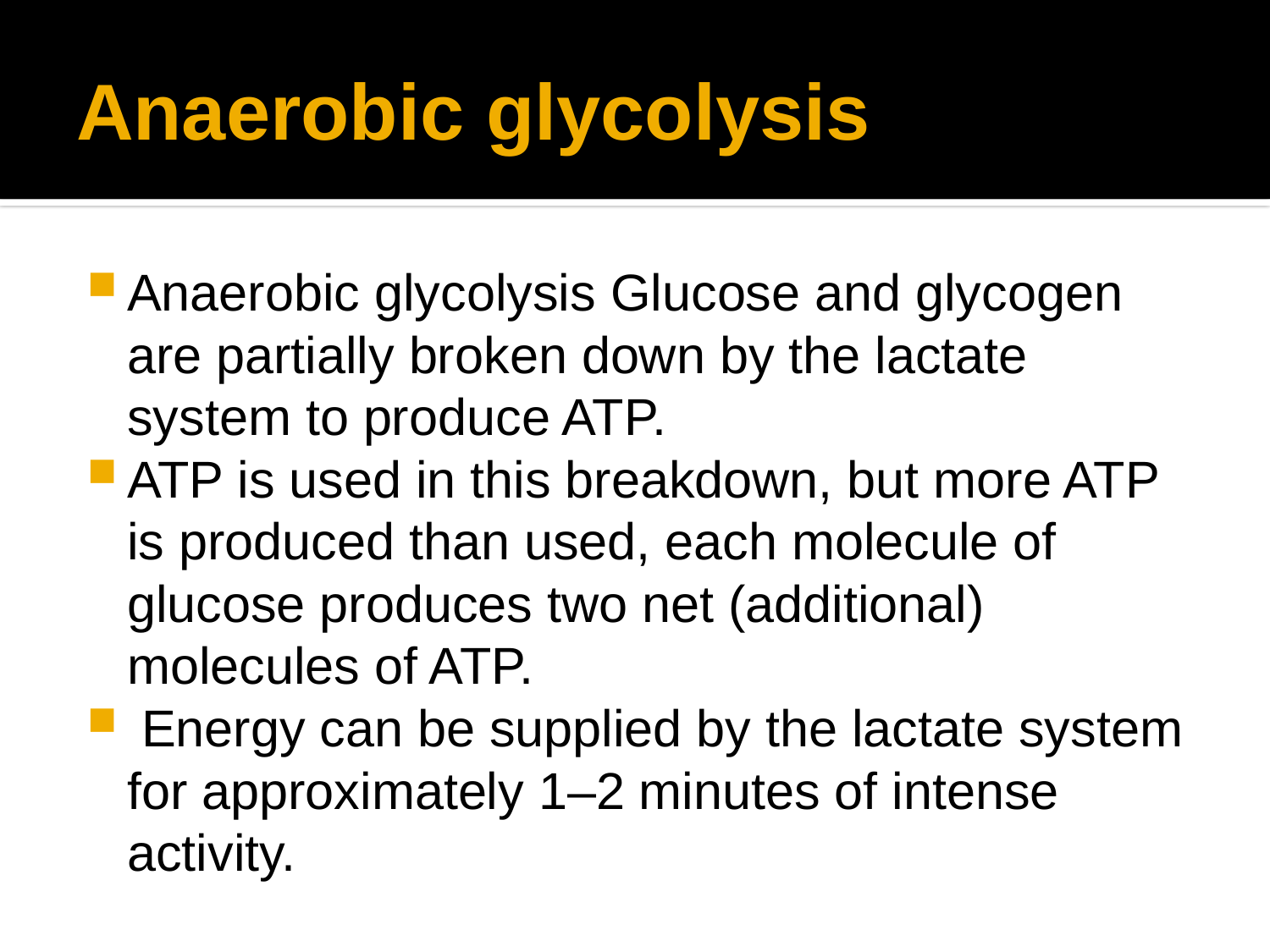

# Anaerobic glycolysis
Anaerobic glycolysis Glucose and glycogen are partially broken down by the lactate system to produce ATP.
ATP is used in this breakdown, but more ATP is produced than used, each molecule of glucose produces two net (additional) molecules of ATP.
 Energy can be supplied by the lactate system for approximately 1–2 minutes of intense activity.